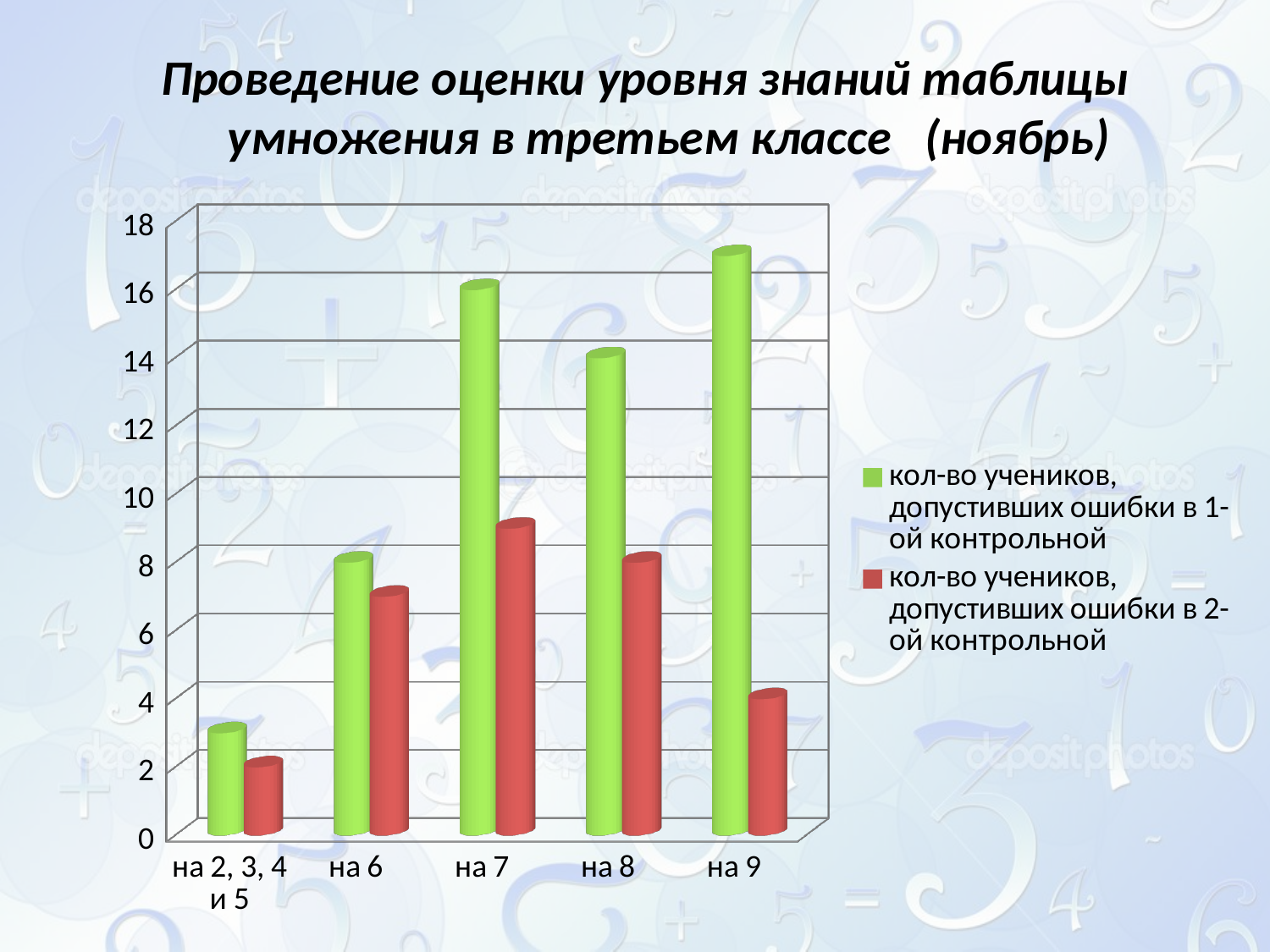

Проведение оценки уровня знаний таблицы умножения в третьем классе   (ноябрь)

[unsupported chart]